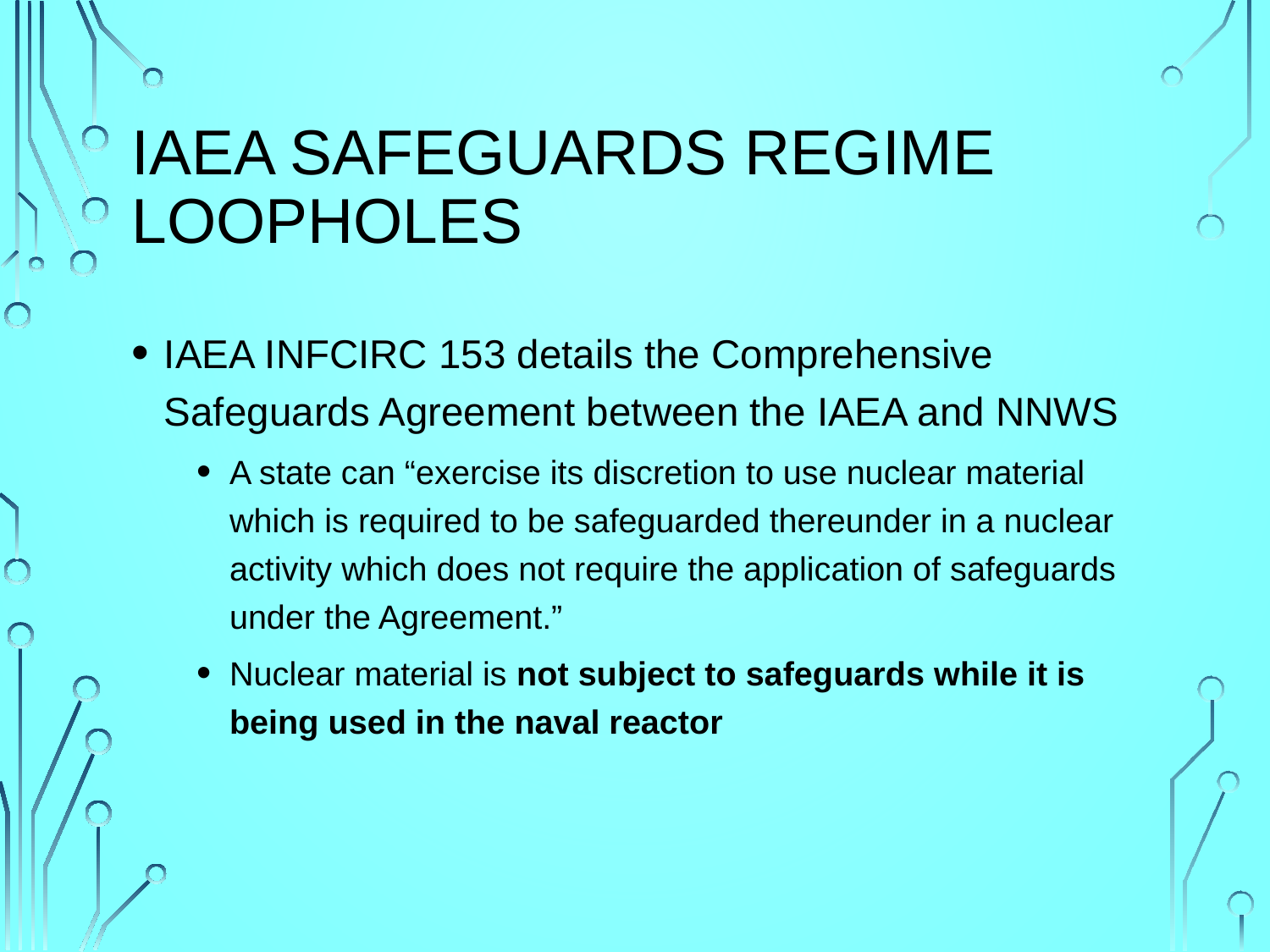

# IAEA Safeguards regime loopholes
IAEA INFCIRC 153 details the Comprehensive Safeguards Agreement between the IAEA and NNWS
A state can “exercise its discretion to use nuclear material which is required to be safeguarded thereunder in a nuclear activity which does not require the application of safeguards under the Agreement.”
Nuclear material is not subject to safeguards while it is being used in the naval reactor